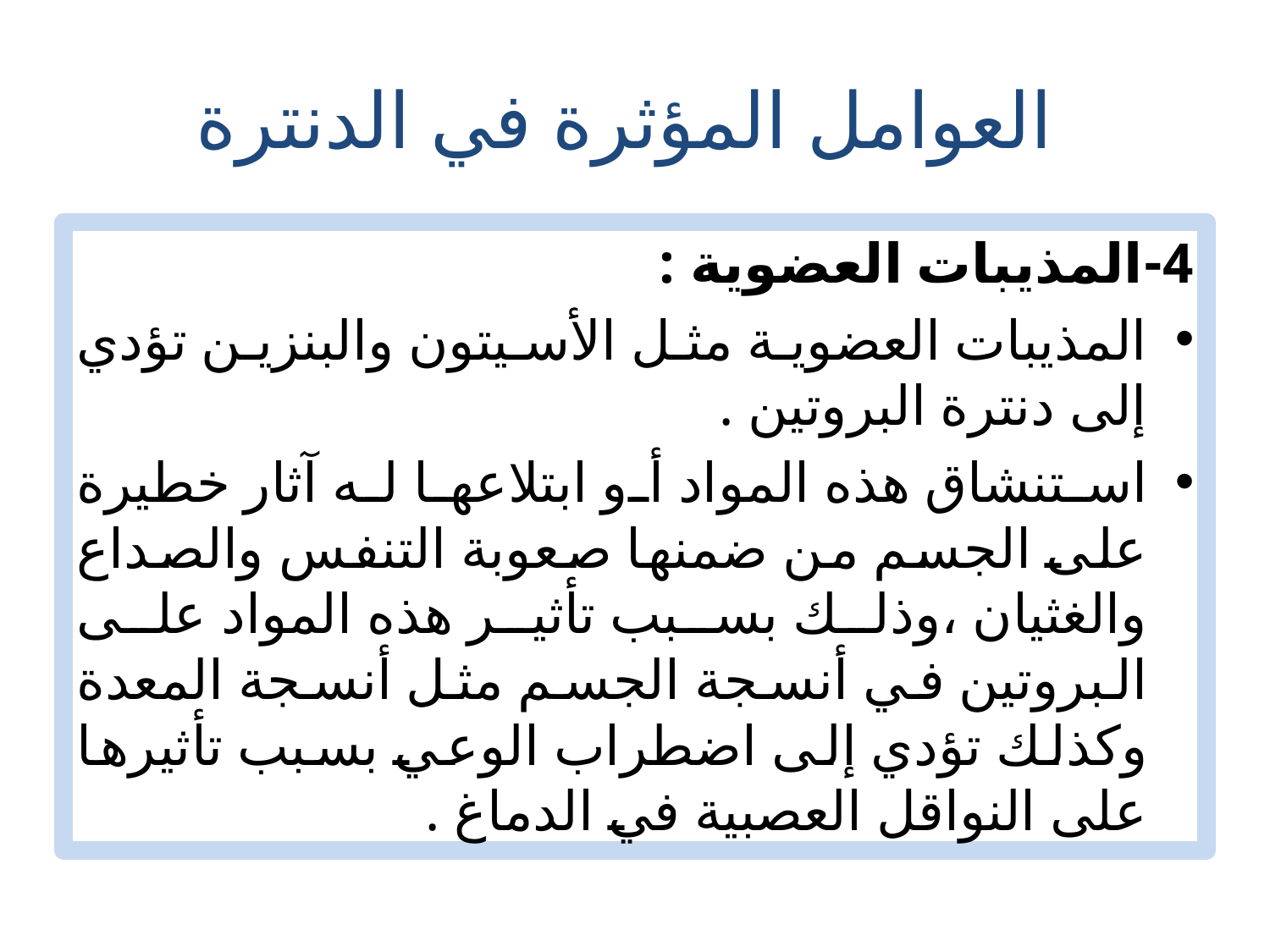

# العوامل المؤثرة في الدنترة
4-المذيبات العضوية :
المذيبات العضوية مثل الأسيتون والبنزين تؤدي إلى دنترة البروتين .
استنشاق هذه المواد أو ابتلاعها له آثار خطيرة على الجسم من ضمنها صعوبة التنفس والصداع والغثيان ،وذلك بسبب تأثير هذه المواد على البروتين في أنسجة الجسم مثل أنسجة المعدة وكذلك تؤدي إلى اضطراب الوعي بسبب تأثيرها على النواقل العصبية في الدماغ .